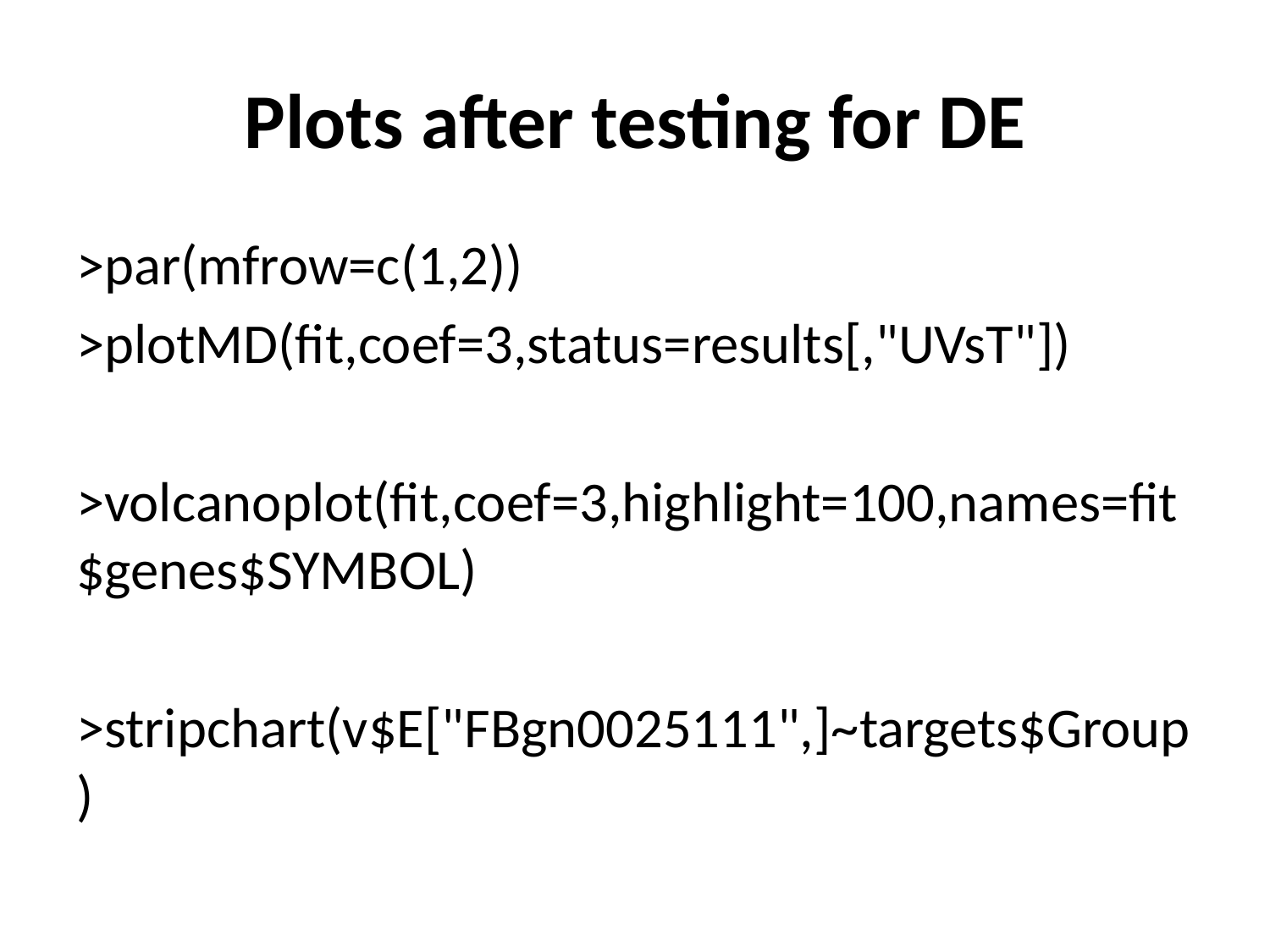

# Plots after testing for DE
>par(mfrow=c(1,2))
>plotMD(fit,coef=3,status=results[,"UVsT"])

>volcanoplot(fit,coef=3,highlight=100,names=fit$genes$SYMBOL)

>stripchart(v$E["FBgn0025111",]~targets$Group)